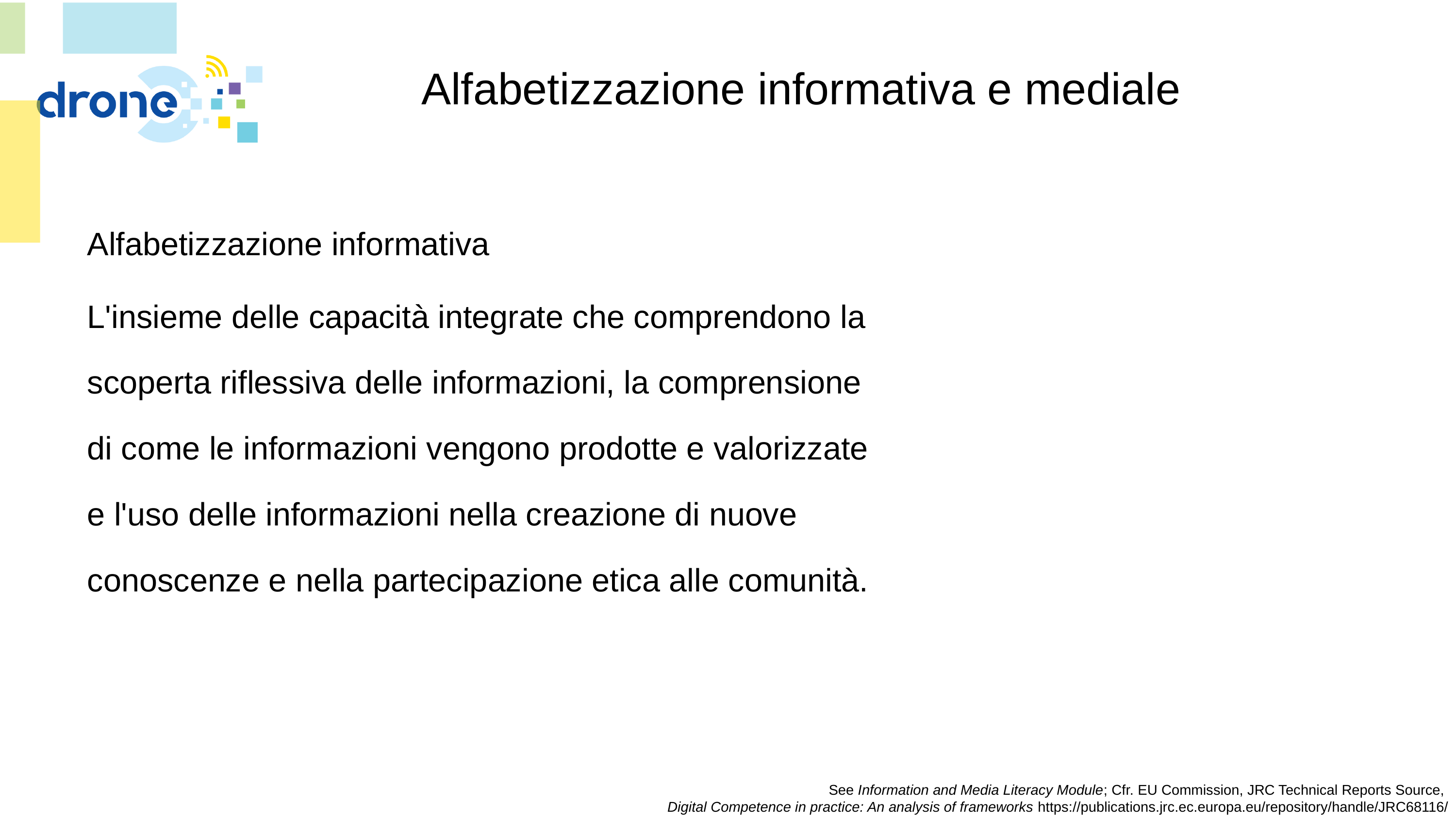

# Alfabetizzazione informativa e mediale

Alfabetizzazione informativa
L'insieme delle capacità integrate che comprendono la scoperta riflessiva delle informazioni, la comprensione di come le informazioni vengono prodotte e valorizzate e l'uso delle informazioni nella creazione di nuove conoscenze e nella partecipazione etica alle comunità.
See Information and Media Literacy Module; Cfr. EU Commission, JRC Technical Reports Source,
Digital Competence in practice: An analysis of frameworks https://publications.jrc.ec.europa.eu/repository/handle/JRC68116/